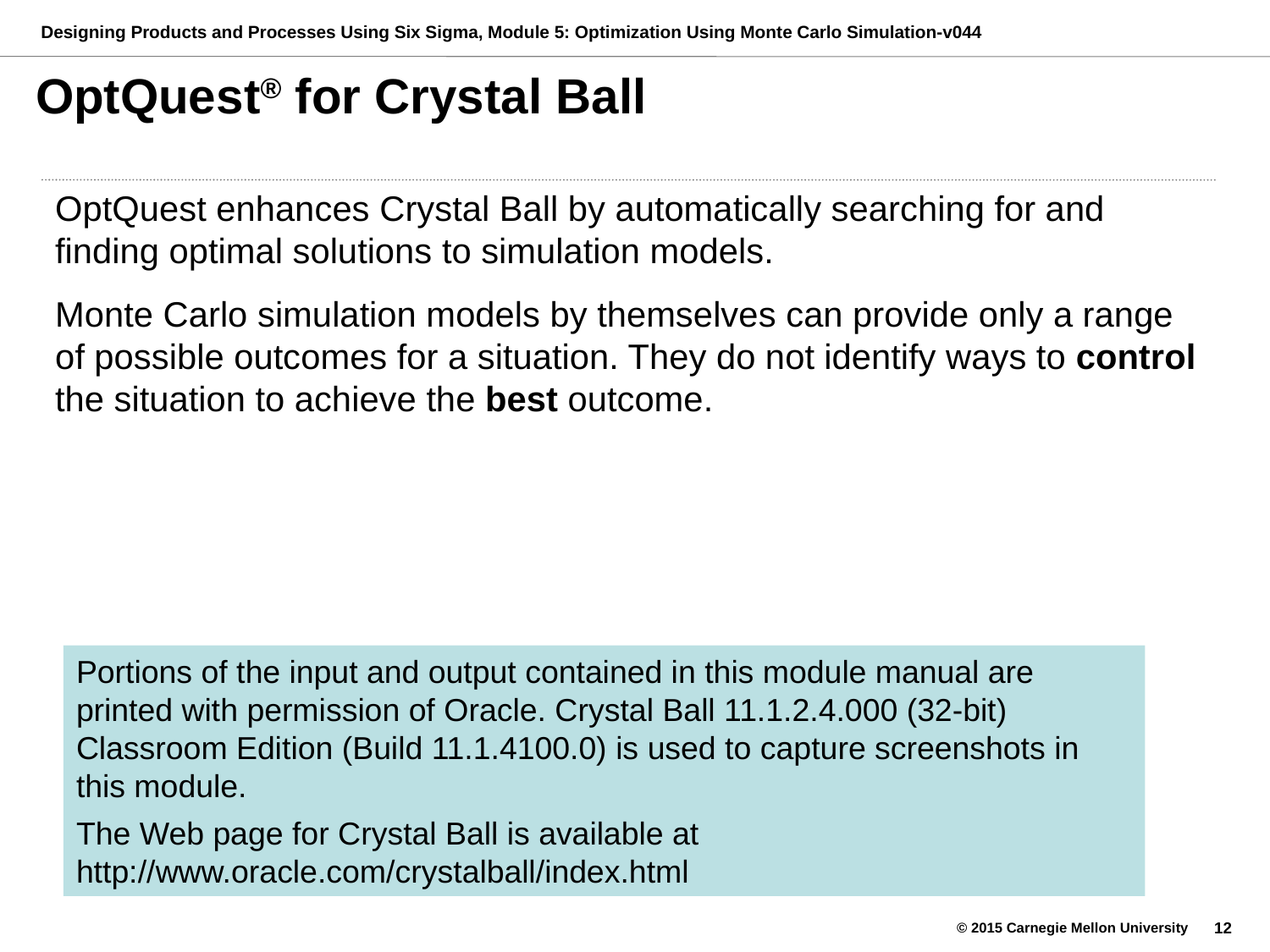

# OptQuest® for Crystal Ball
OptQuest enhances Crystal Ball by automatically searching for and finding optimal solutions to simulation models.
Monte Carlo simulation models by themselves can provide only a range of possible outcomes for a situation. They do not identify ways to control the situation to achieve the best outcome.
Portions of the input and output contained in this module manual are printed with permission of Oracle. Crystal Ball 11.1.2.4.000 (32-bit) Classroom Edition (Build 11.1.4100.0) is used to capture screenshots in this module.
The Web page for Crystal Ball is available at http://www.oracle.com/crystalball/index.html